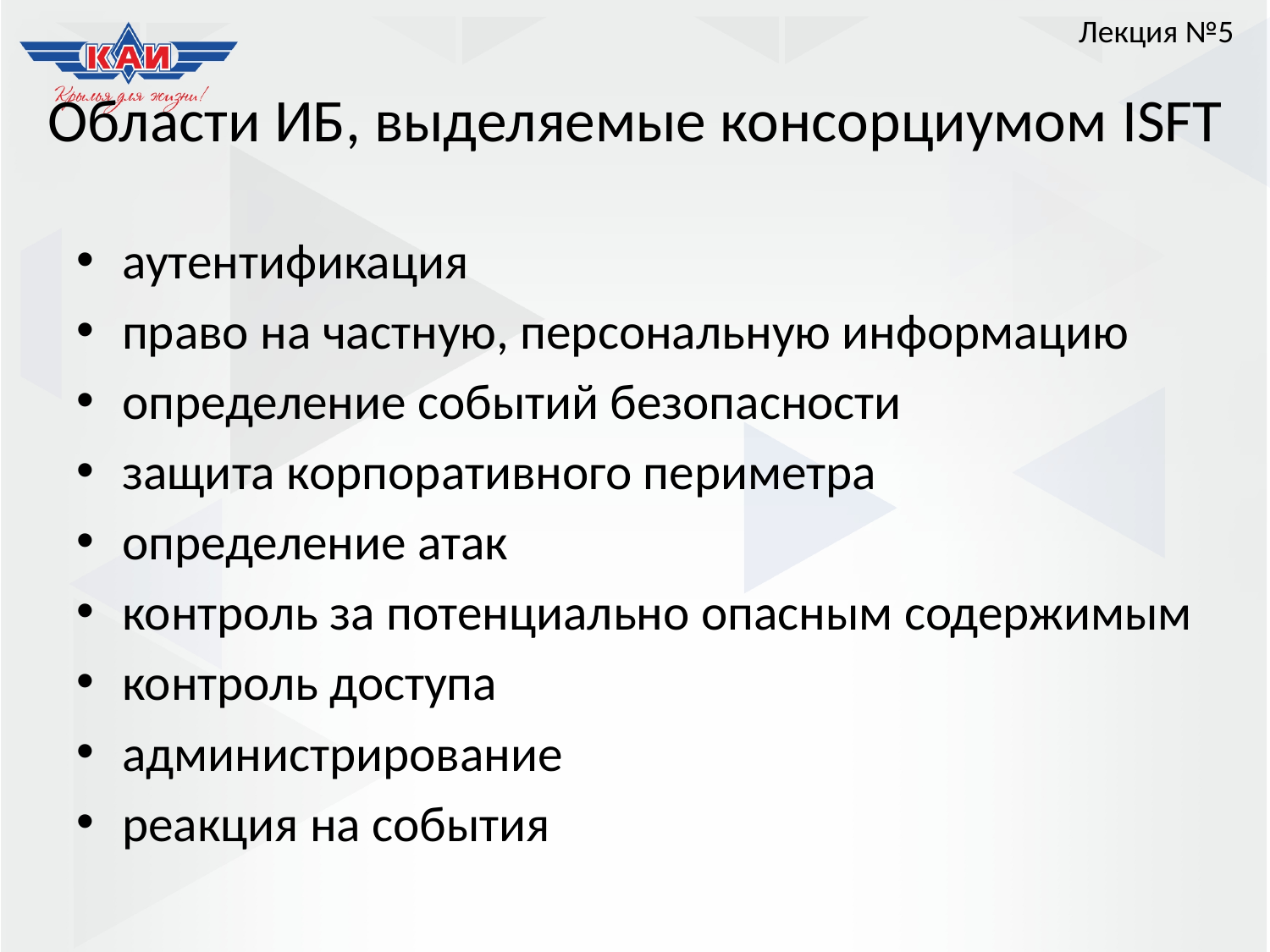

Лекция №5
# Области ИБ, выделяемые консорциумом ISFT
аутентификация
право на частную, персональную информацию
определение событий безопасности
защита корпоративного периметра
определение атак
контроль за потенциально опасным содержимым
контроль доступа
администрирование
реакция на события